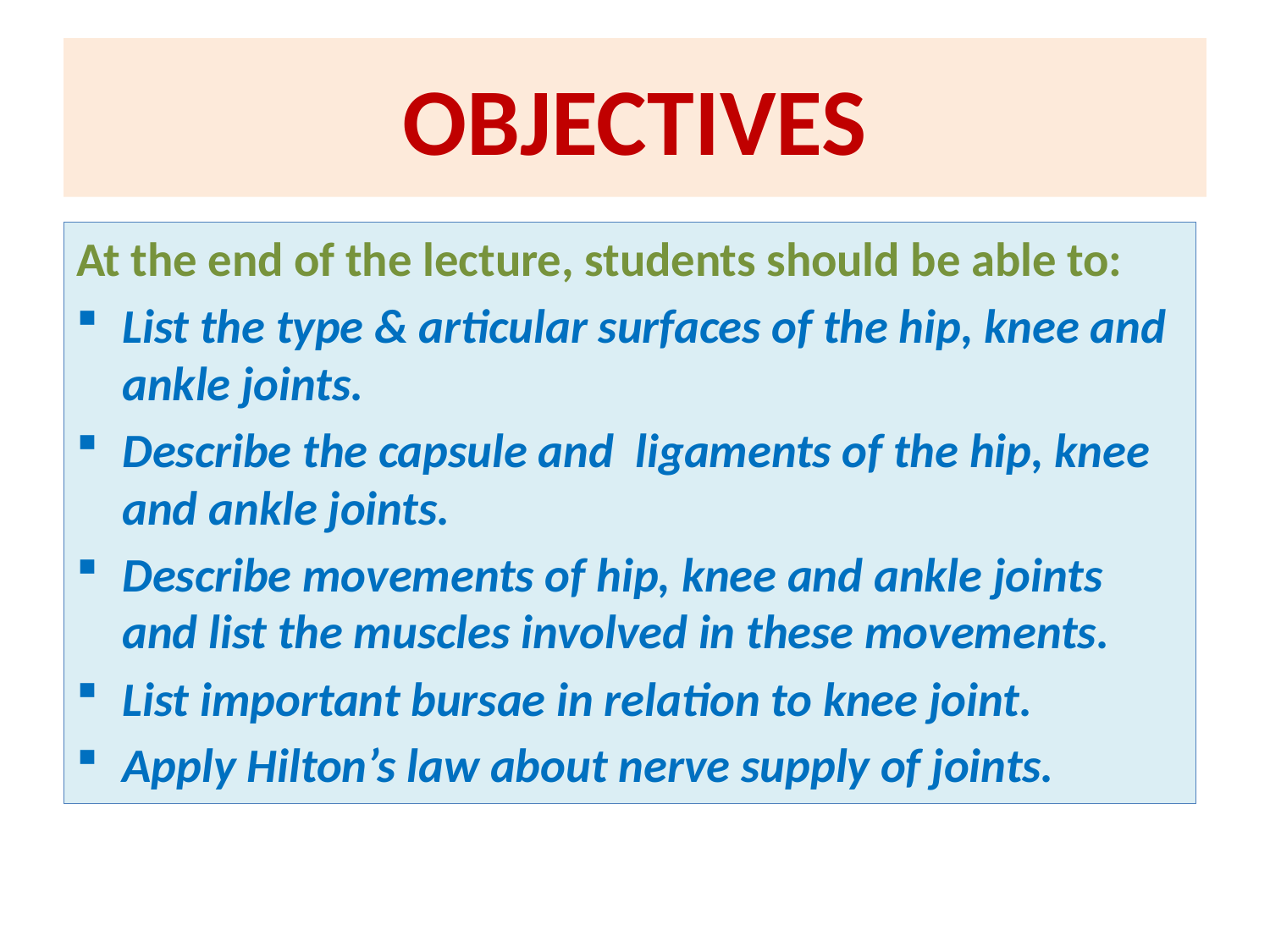

# OBJECTIVES
At the end of the lecture, students should be able to:
List the type & articular surfaces of the hip, knee and ankle joints.
Describe the capsule and  ligaments of the hip, knee and ankle joints.
Describe movements of hip, knee and ankle joints and list the muscles involved in these movements.
List important bursae in relation to knee joint.
Apply Hilton’s law about nerve supply of joints.